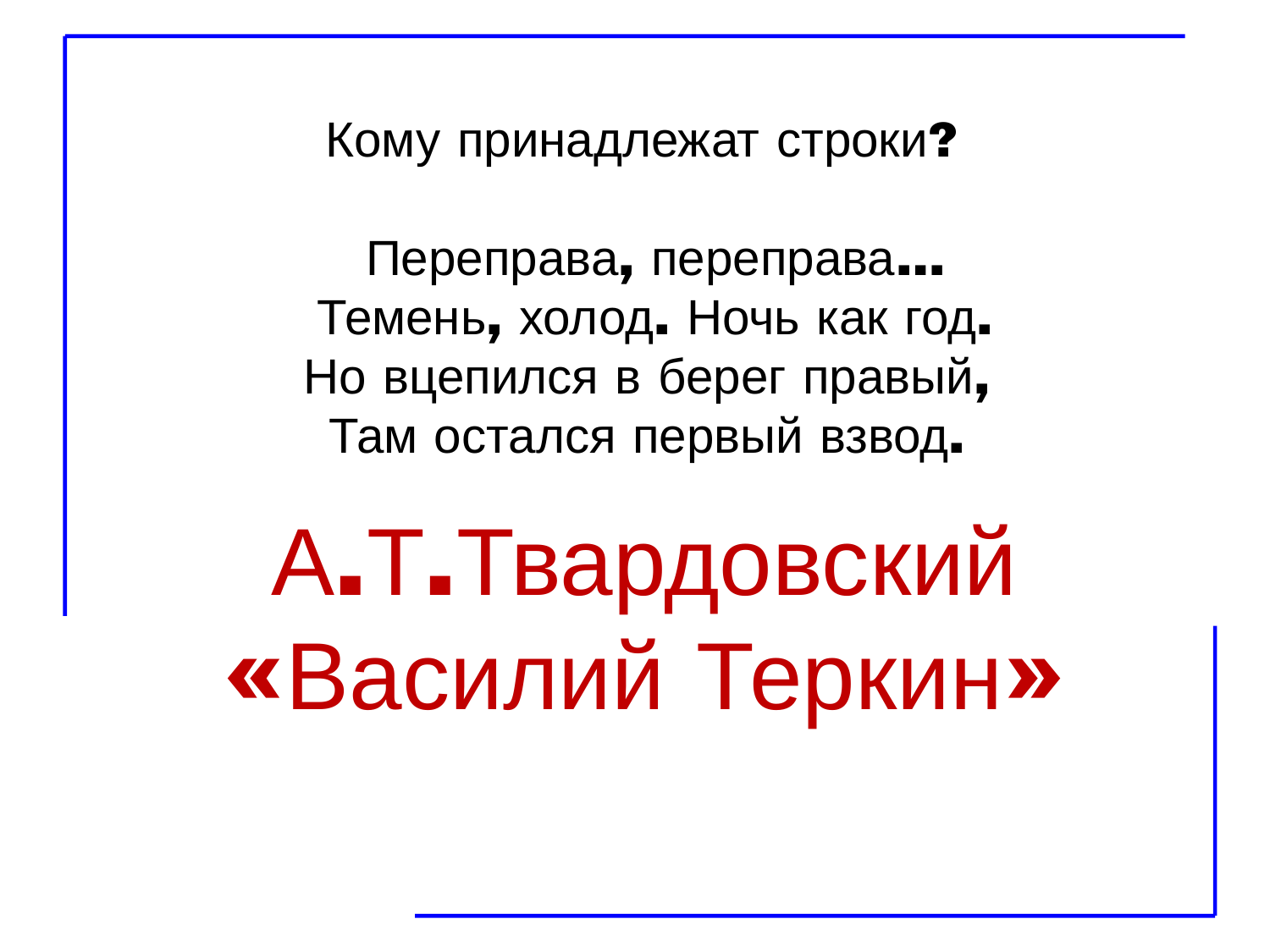

Кому принадлежат строки?

 Переправа, переправа…
 Темень, холод. Ночь как год.
Но вцепился в берег правый,
Там остался первый взвод.

А.Т.Твардовский
«Василий Теркин»